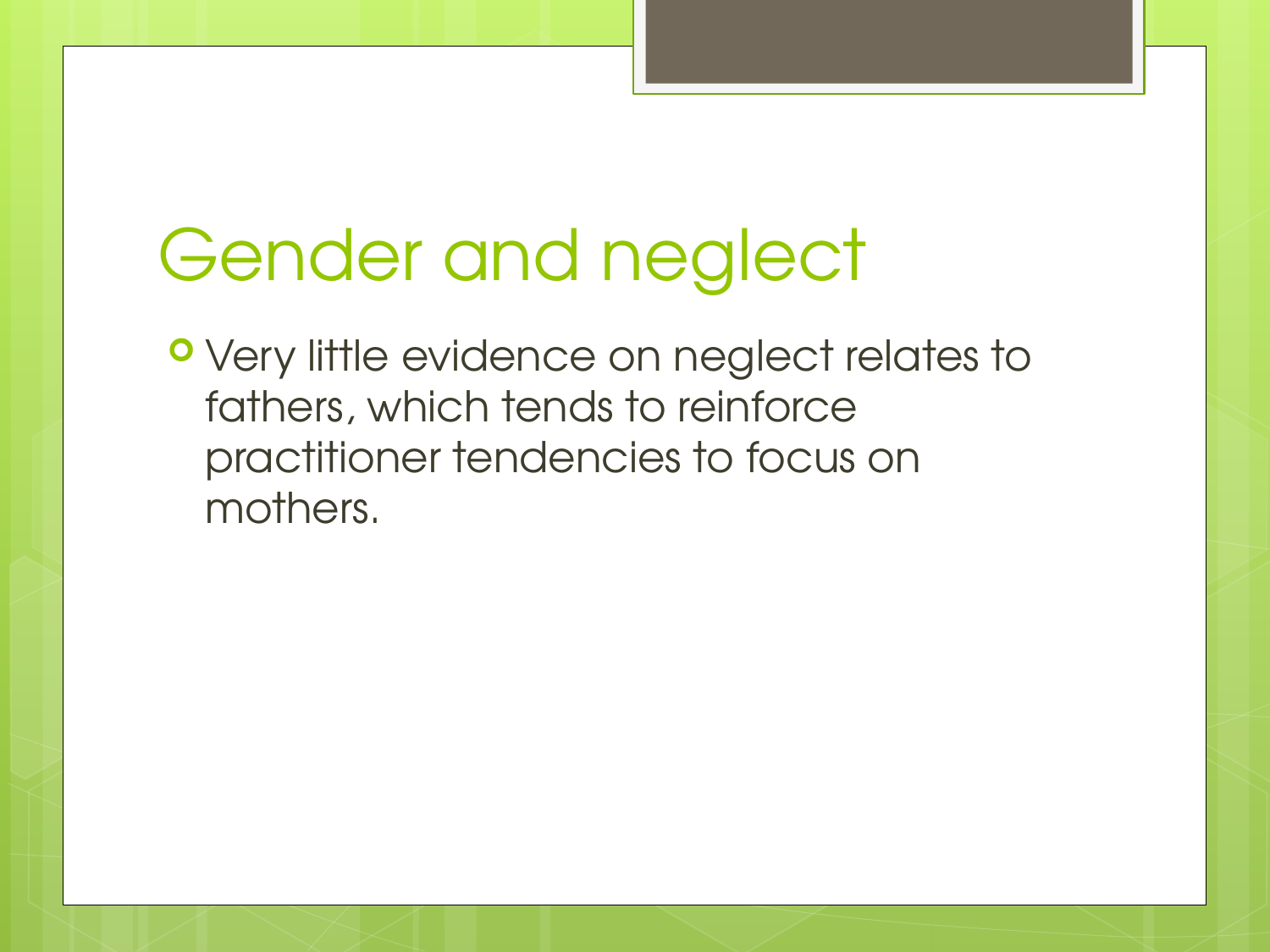

# Gender and neglect
Very little evidence on neglect relates to fathers, which tends to reinforce practitioner tendencies to focus on mothers.